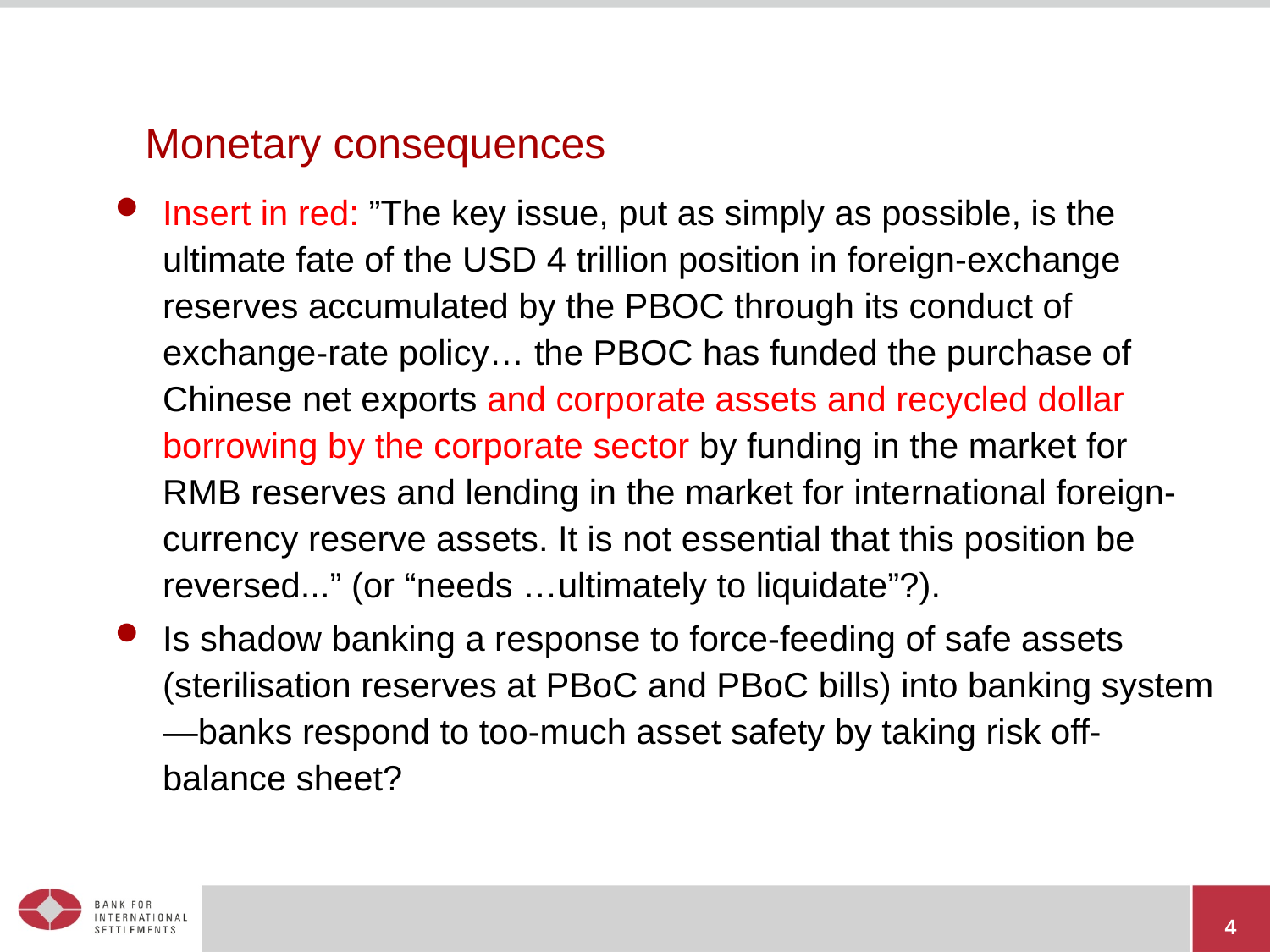

# Monetary consequences
Insert in red: ”The key issue, put as simply as possible, is the ultimate fate of the USD 4 trillion position in foreign-exchange reserves accumulated by the PBOC through its conduct of exchange-rate policy… the PBOC has funded the purchase of Chinese net exports and corporate assets and recycled dollar borrowing by the corporate sector by funding in the market for RMB reserves and lending in the market for international foreign-currency reserve assets. It is not essential that this position be reversed...” (or “needs …ultimately to liquidate”?).
Is shadow banking a response to force-feeding of safe assets (sterilisation reserves at PBoC and PBoC bills) into banking system—banks respond to too-much asset safety by taking risk off-balance sheet?
4